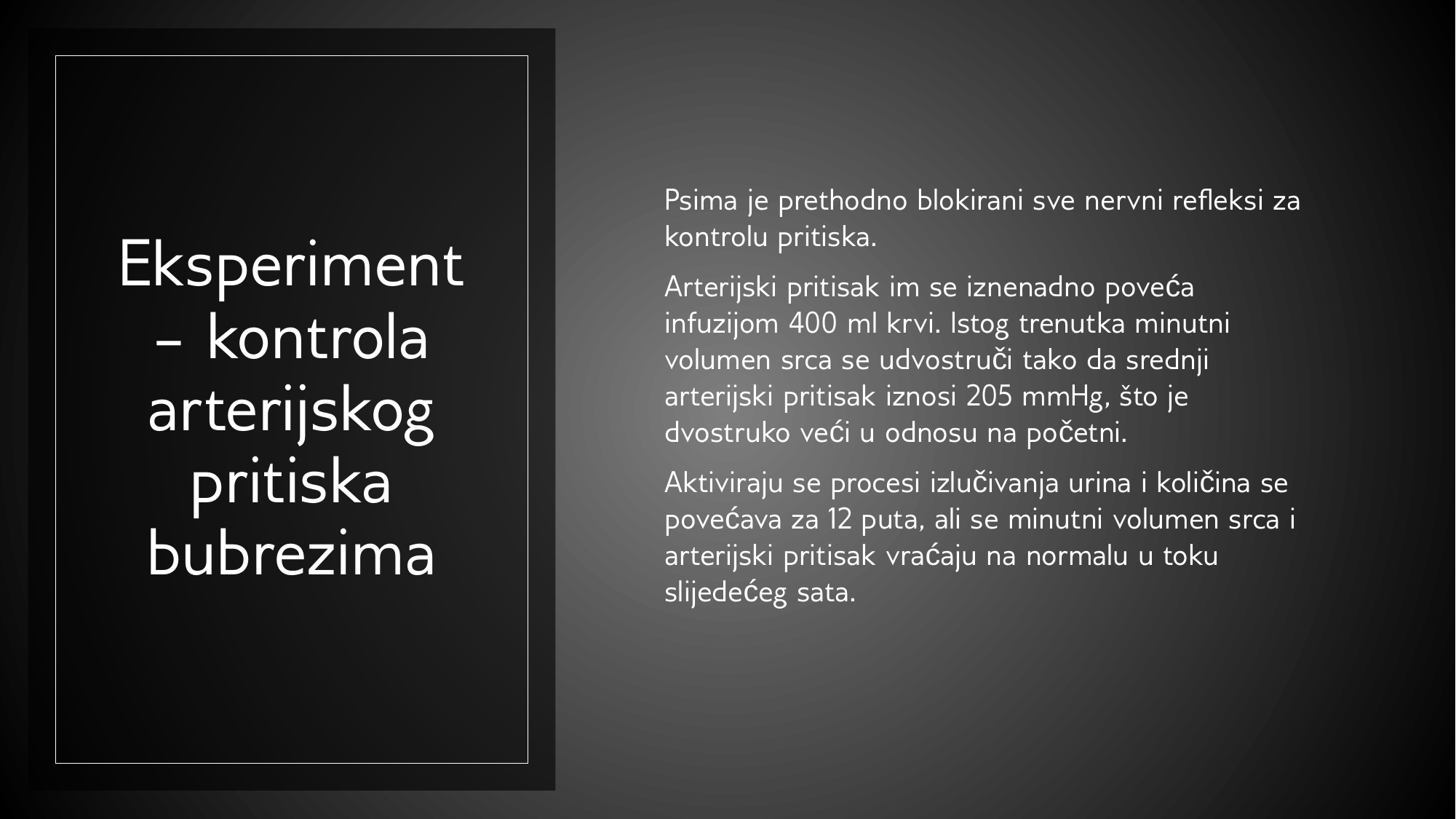

Psima je prethodno blokirani sve nervni refleksi za kontrolu pritiska.
Arterijski pritisak im se iznenadno poveća infuzijom 400 ml krvi. Istog trenutka minutni volumen srca se udvostruči tako da srednji arterijski pritisak iznosi 205 mmHg, što je dvostruko veći u odnosu na početni.
Aktiviraju se procesi izlučivanja urina i količina se povećava za 12 puta, ali se minutni volumen srca i arterijski pritisak vraćaju na normalu u toku slijedećeg sata.
# Eksperiment – kontrola arterijskog pritiska bubrezima